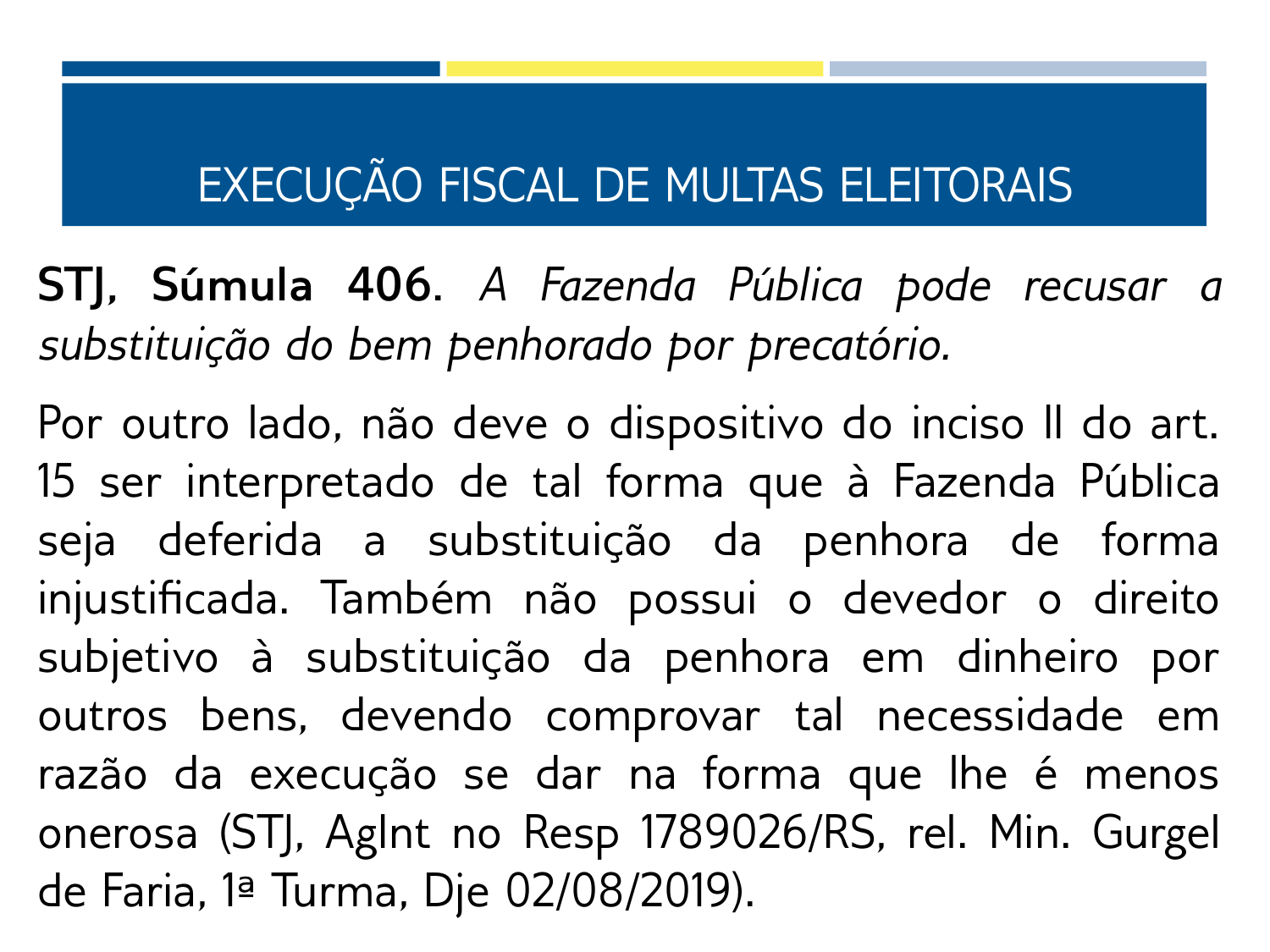

# EXECUÇÃO FISCAL DE MULTAS ELEITORAIS
STJ, Súmula 406. A Fazenda Pública pode recusar a substituição do bem penhorado por precatório.
Por outro lado, não deve o dispositivo do inciso II do art. 15 ser interpretado de tal forma que à Fazenda Pública seja deferida a substituição da penhora de forma injustificada. Também não possui o devedor o direito subjetivo à substituição da penhora em dinheiro por outros bens, devendo comprovar tal necessidade em razão da execução se dar na forma que lhe é menos onerosa (STJ, AgInt no Resp 1789026/RS, rel. Min. Gurgel de Faria, 1ª Turma, Dje 02/08/2019).